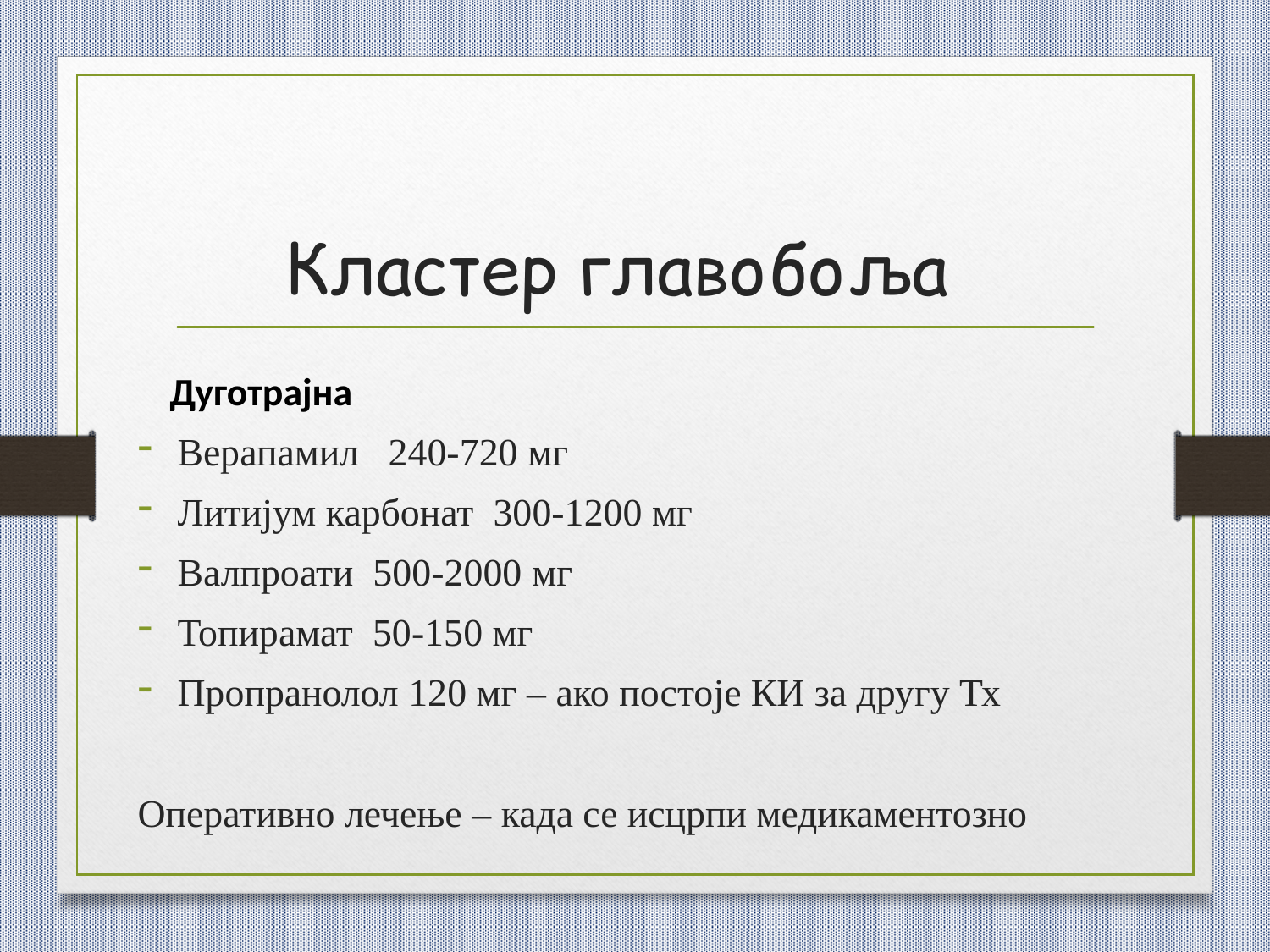

# Кластер главобоља
    Дуготрајна
Верапамил   240-720 мг
Литијум карбонат  300-1200 мг
Валпроати  500-2000 мг
Топирамат  50-150 мг
Пропранолол 120 мг – ако постоје КИ за другу Тх

Оперативно лечење – када се исцрпи медикаментозно